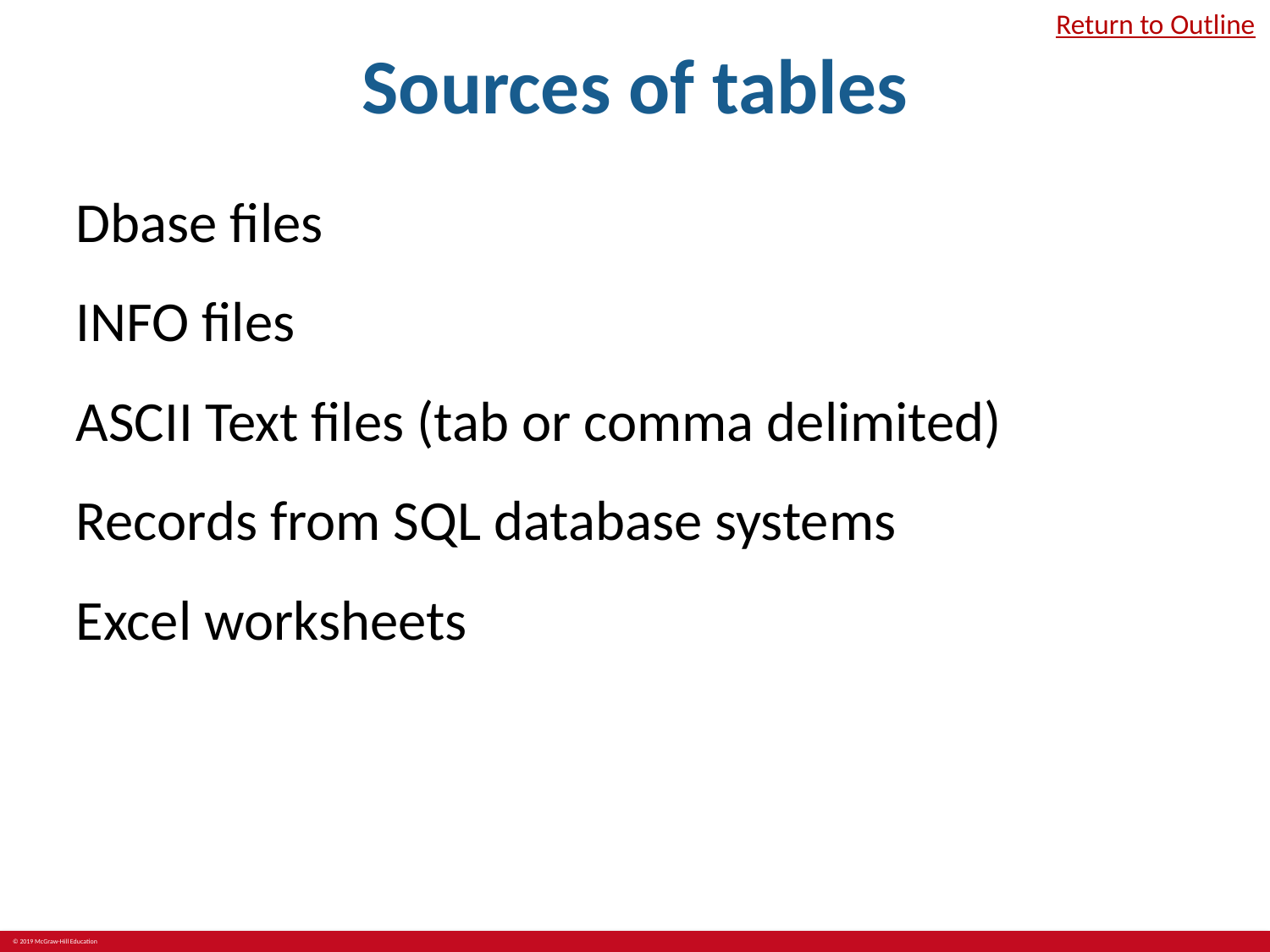

# Sources of tables
Return to Outline
Dbase files
INFO files
ASCII Text files (tab or comma delimited)
Records from SQL database systems
Excel worksheets